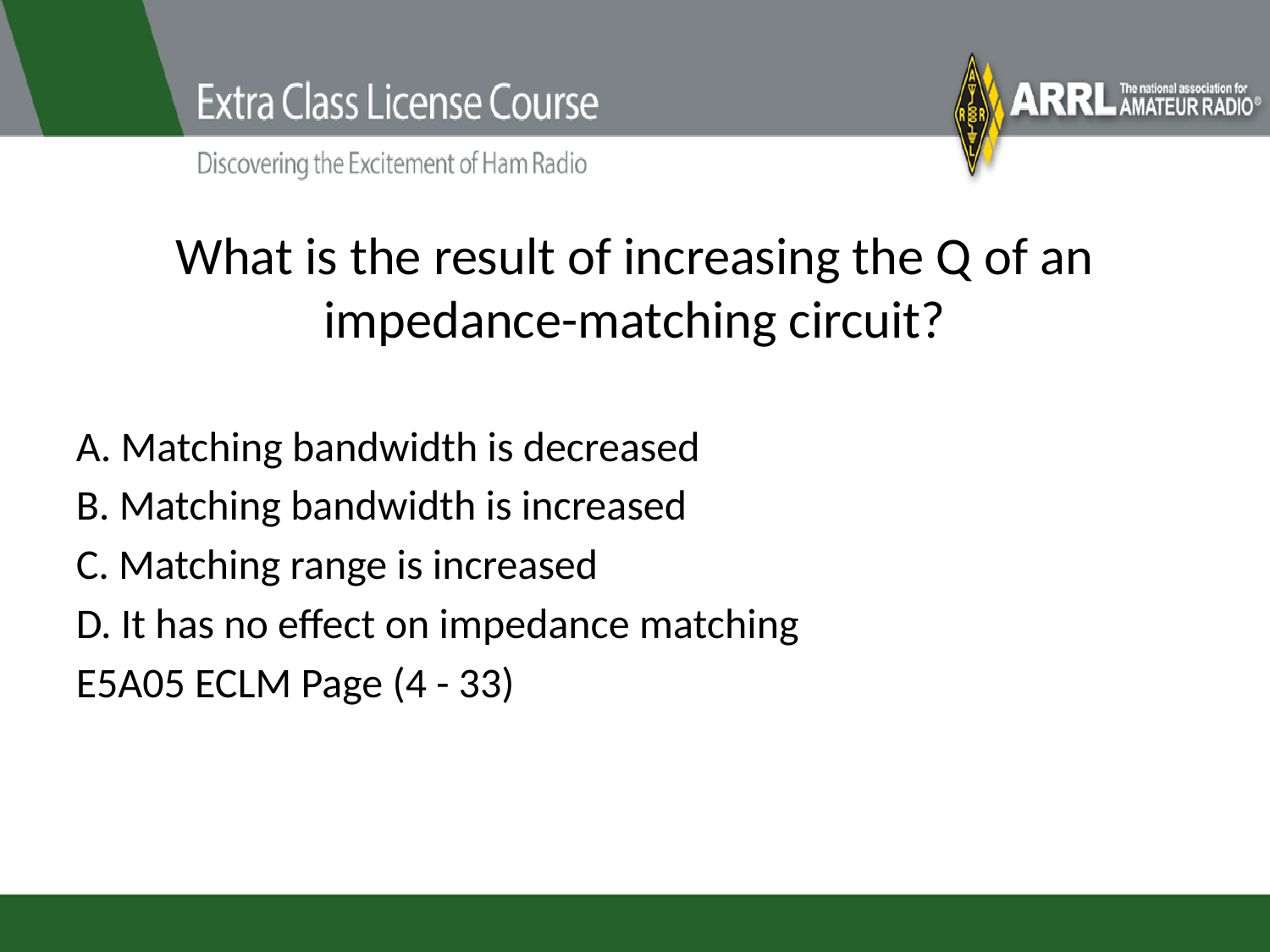

# What is the result of increasing the Q of an impedance-matching circuit?
A. Matching bandwidth is decreased
B. Matching bandwidth is increased
C. Matching range is increased
D. It has no effect on impedance matching
E5A05 ECLM Page (4 - 33)